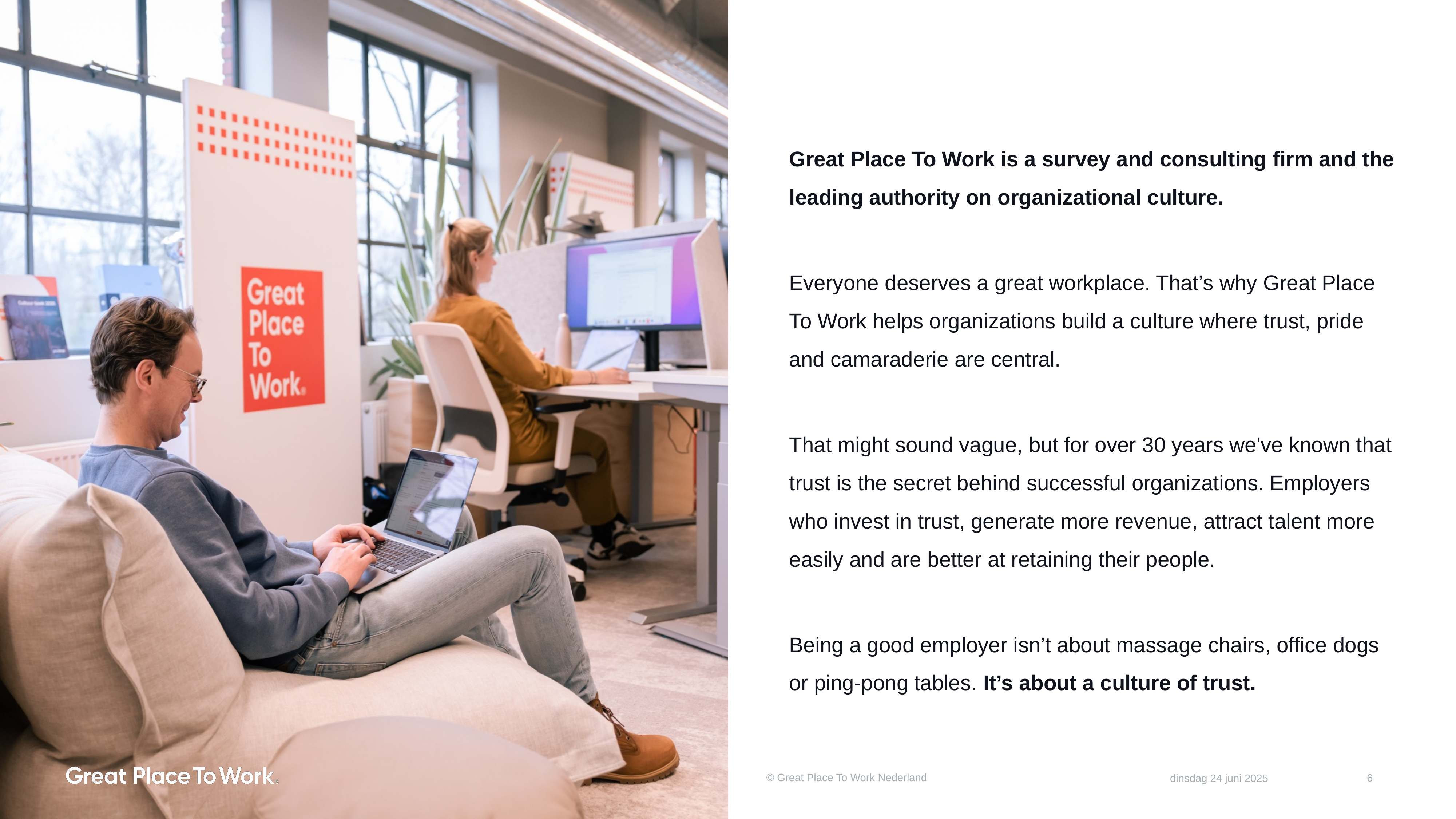

Great Place To Work is a survey and consulting firm and the leading authority on organizational culture.
Everyone deserves a great workplace. That’s why Great Place To Work helps organizations build a culture where trust, pride and camaraderie are central.
That might sound vague, but for over 30 years we've known that trust is the secret behind successful organizations. Employers who invest in trust, generate more revenue, attract talent more easily and are better at retaining their people.
Being a good employer isn’t about massage chairs, office dogs or ping-pong tables. It’s about a culture of trust.
© Great Place To Work Nederland
6
dinsdag 24 juni 2025